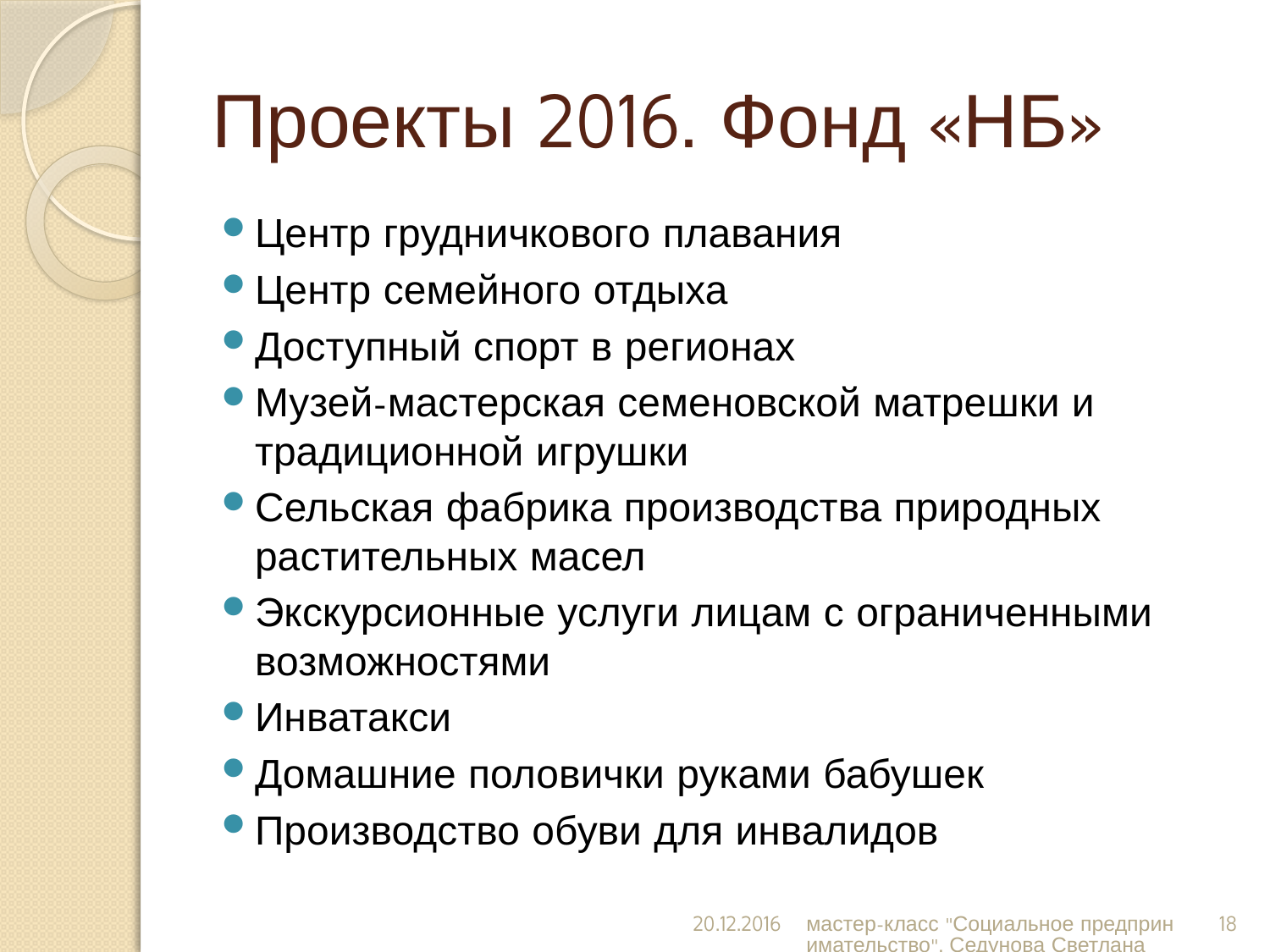

# Проекты 2016. Фонд «НБ»
Центр грудничкового плавания
Центр семейного отдыха
Доступный спорт в регионах
Музей-мастерская семеновской матрешки и традиционной игрушки
Сельская фабрика производства природных растительных масел
Экскурсионные услуги лицам с ограниченными возможностями
Инватакси
Домашние половички руками бабушек
Производство обуви для инвалидов
20.12.2016
мастер-класс "Социальное предпринимательство". Седунова Светлана
18